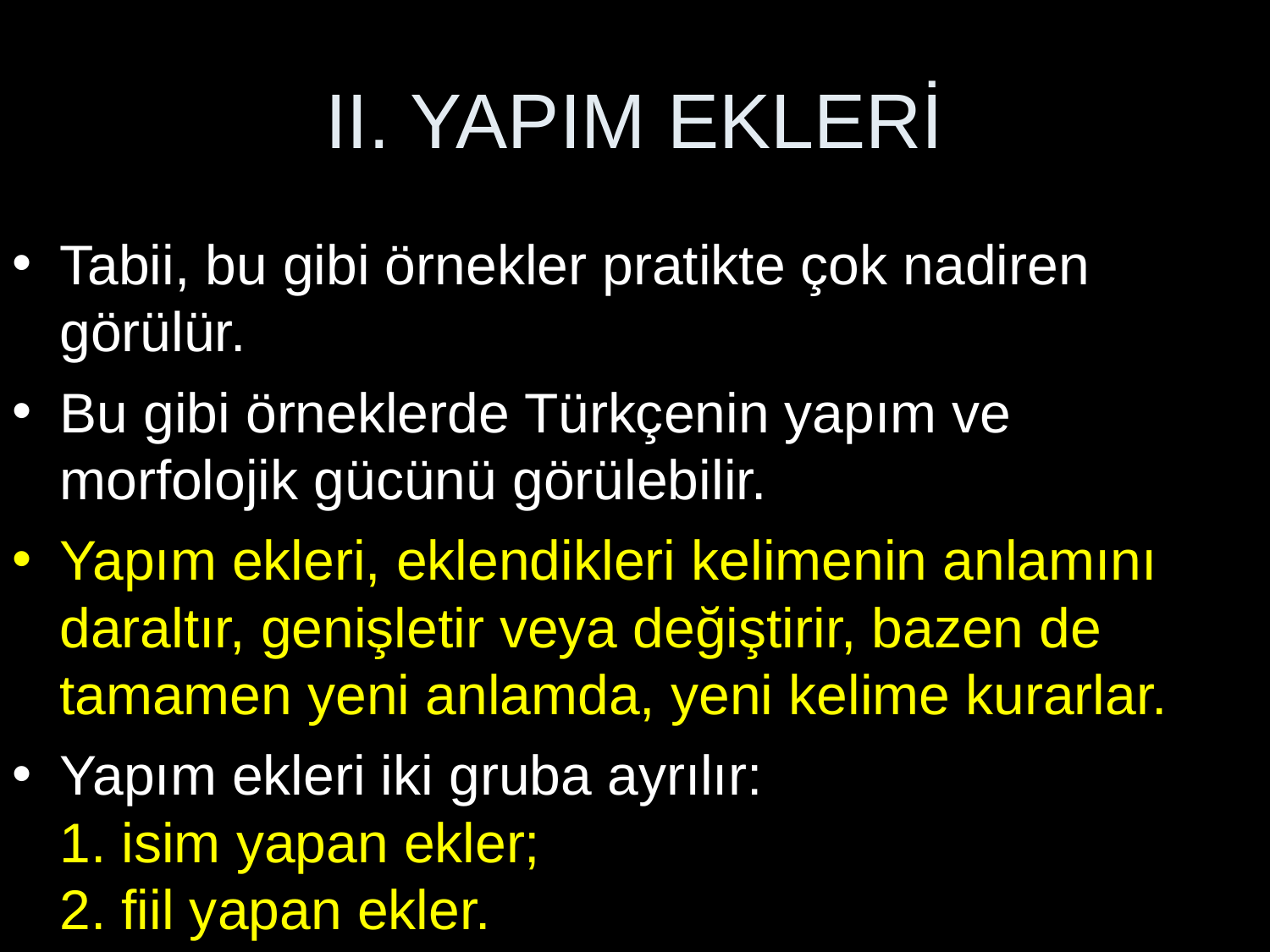

# II. YAPIM EKLERİ
Tabii, bu gibi örnekler pratikte çok nadiren görülür.
Bu gibi örneklerde Türkçenin yapım ve morfolojik gücünü görülebilir.
Yapım ekleri, eklendikleri kelimenin anlamını daraltır, genişletir veya değiştirir, bazen de tamamen yeni anlamda, yeni kelime kurarlar.
Yapım ekleri iki gruba ayrılır:
1. isim yapan ekler;
2. fiil yapan ekler.